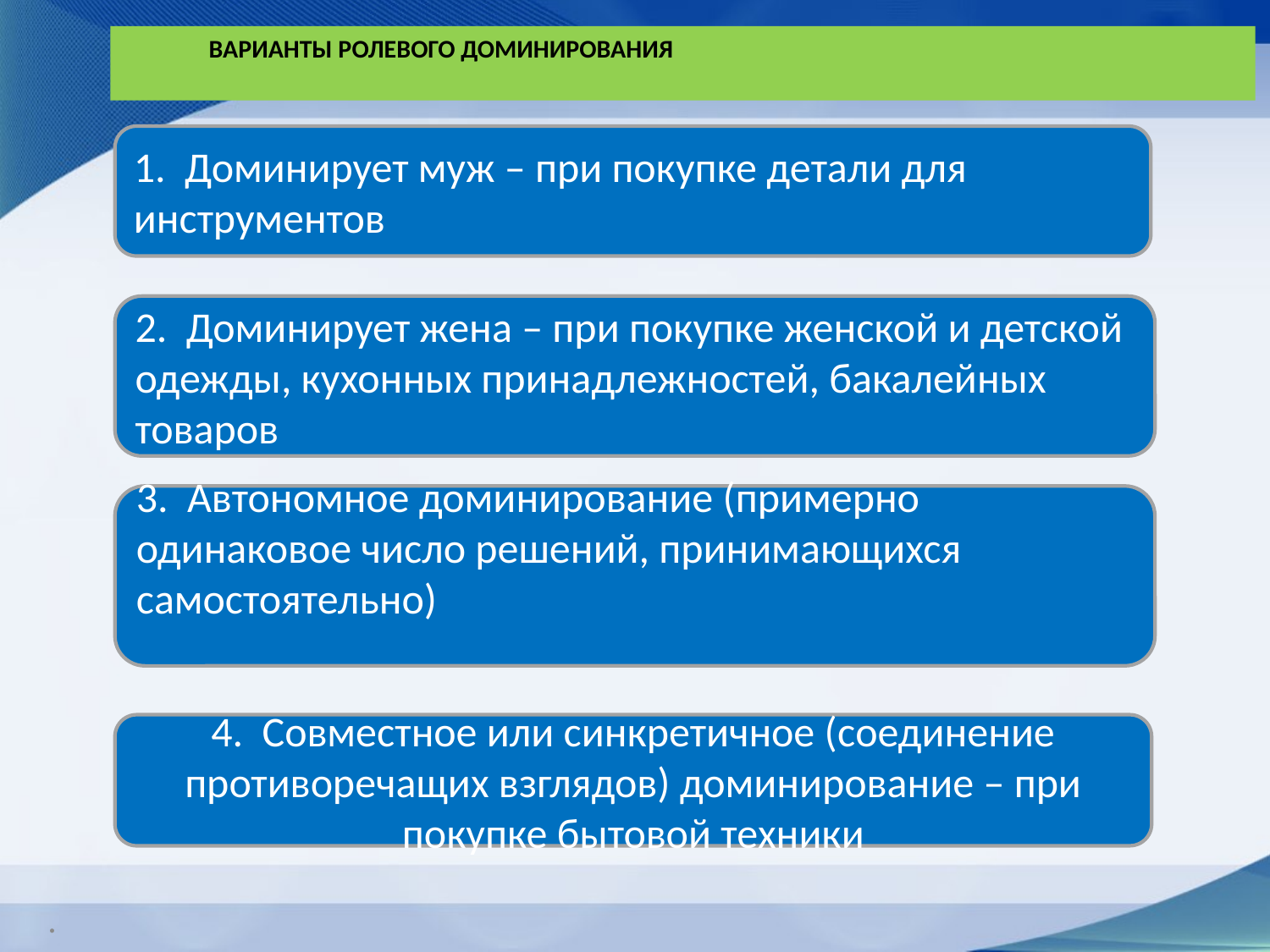

# Варианты ролевого доминирования
1.  Доминирует муж – при покупке детали для инструментов

.

2.  Доминирует жена – при покупке женской и детской одежды, кухонных принадлежностей, бакалейных товаров
3.  Автономное доминирование (примерно одинаковое число решений, принимающихся самостоятельно)

4.  Совместное или синкретичное (соединение противоречащих взглядов) доминирование – при покупке бытовой техники